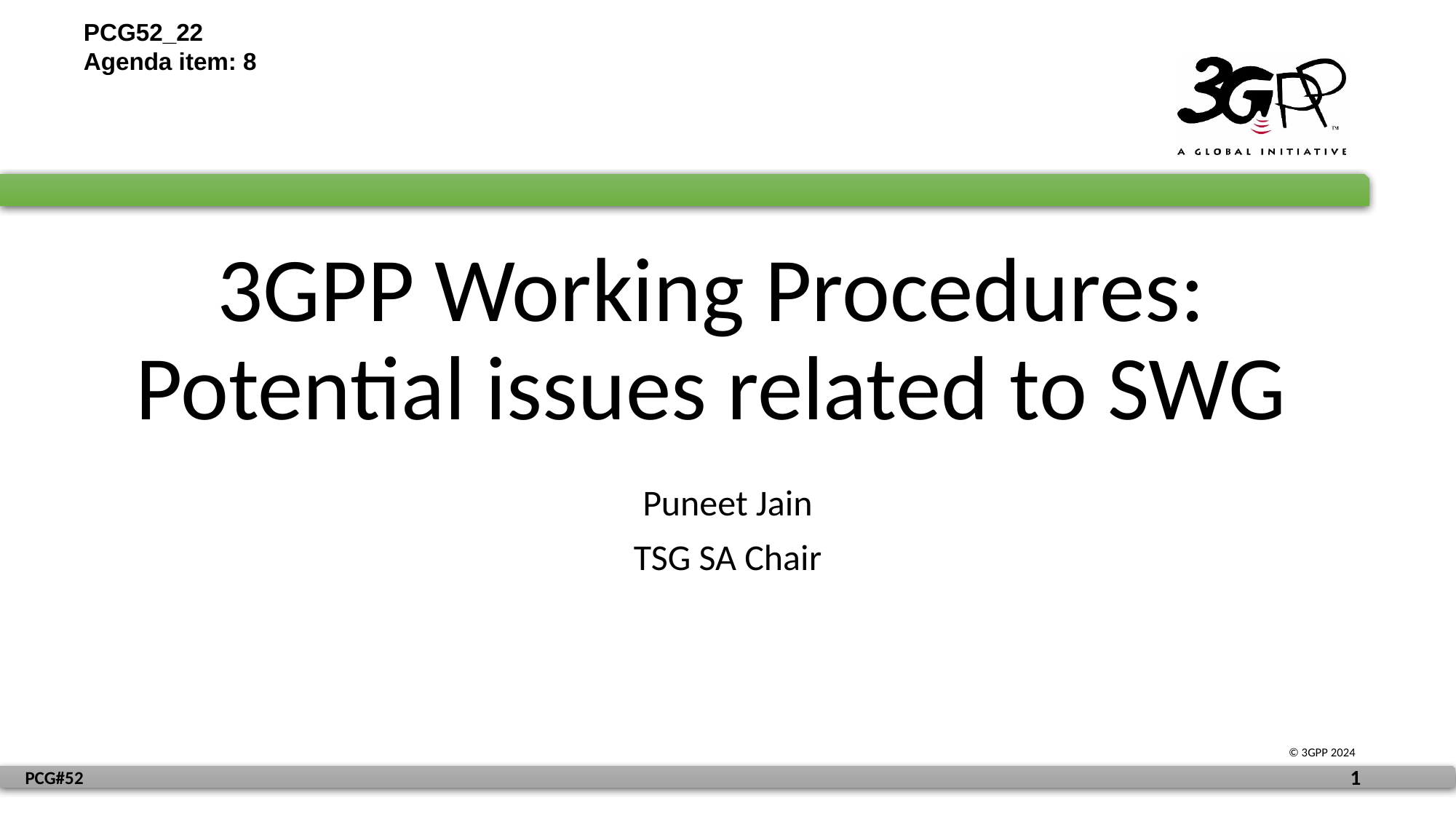

PCG52_22
Agenda item: 8
# 3GPP Working Procedures: Potential issues related to SWG
Puneet Jain
TSG SA Chair